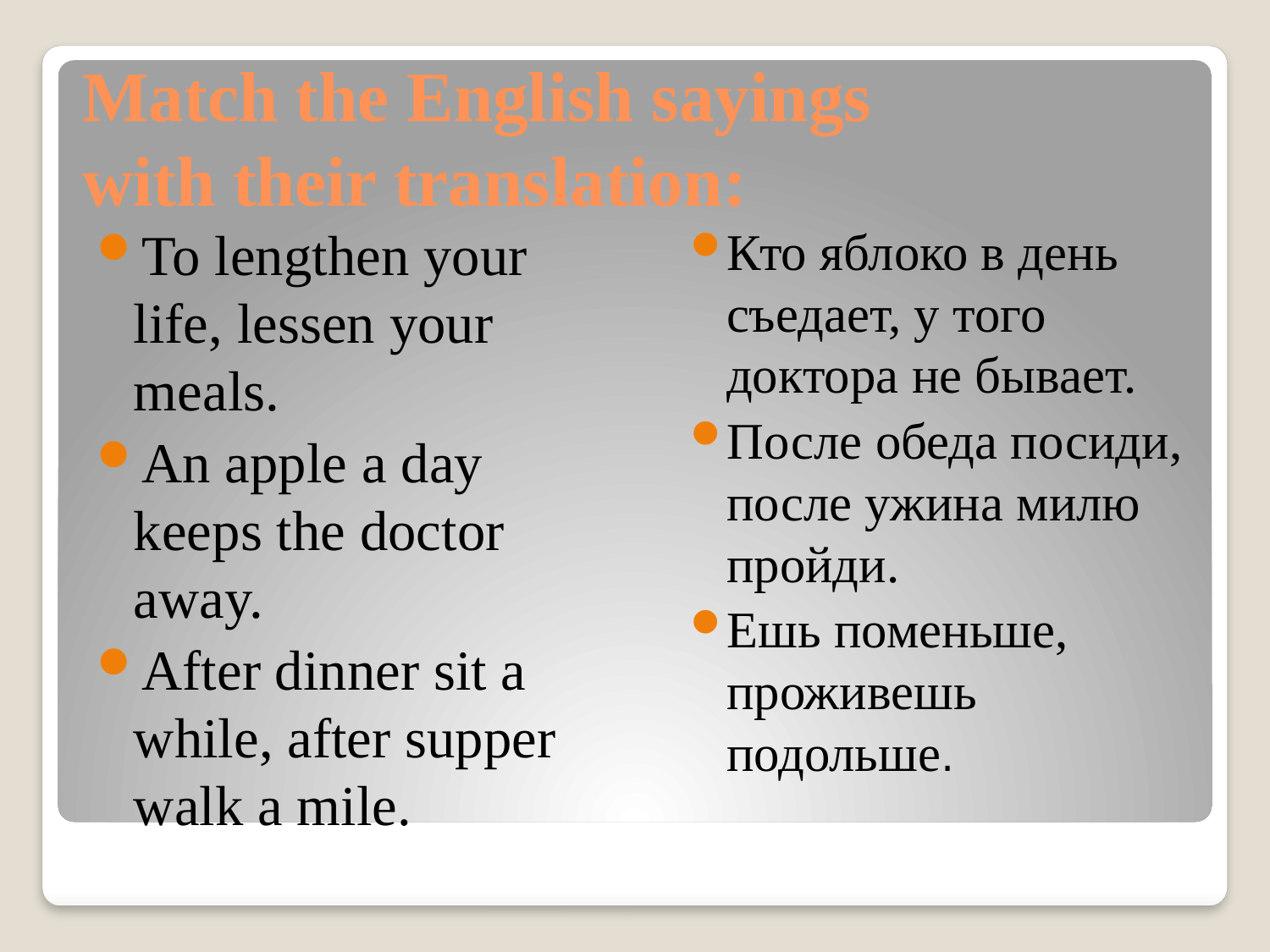

# Match the English sayings with their translation:
To lengthen your life, lessen your meals.
An apple a day keeps the doctor away.
After dinner sit a while, after supper walk a mile.
Кто яблоко в день съедает, у того доктора не бывает.
После обеда посиди, после ужина милю пройди.
Ешь поменьше, проживешь подольше.